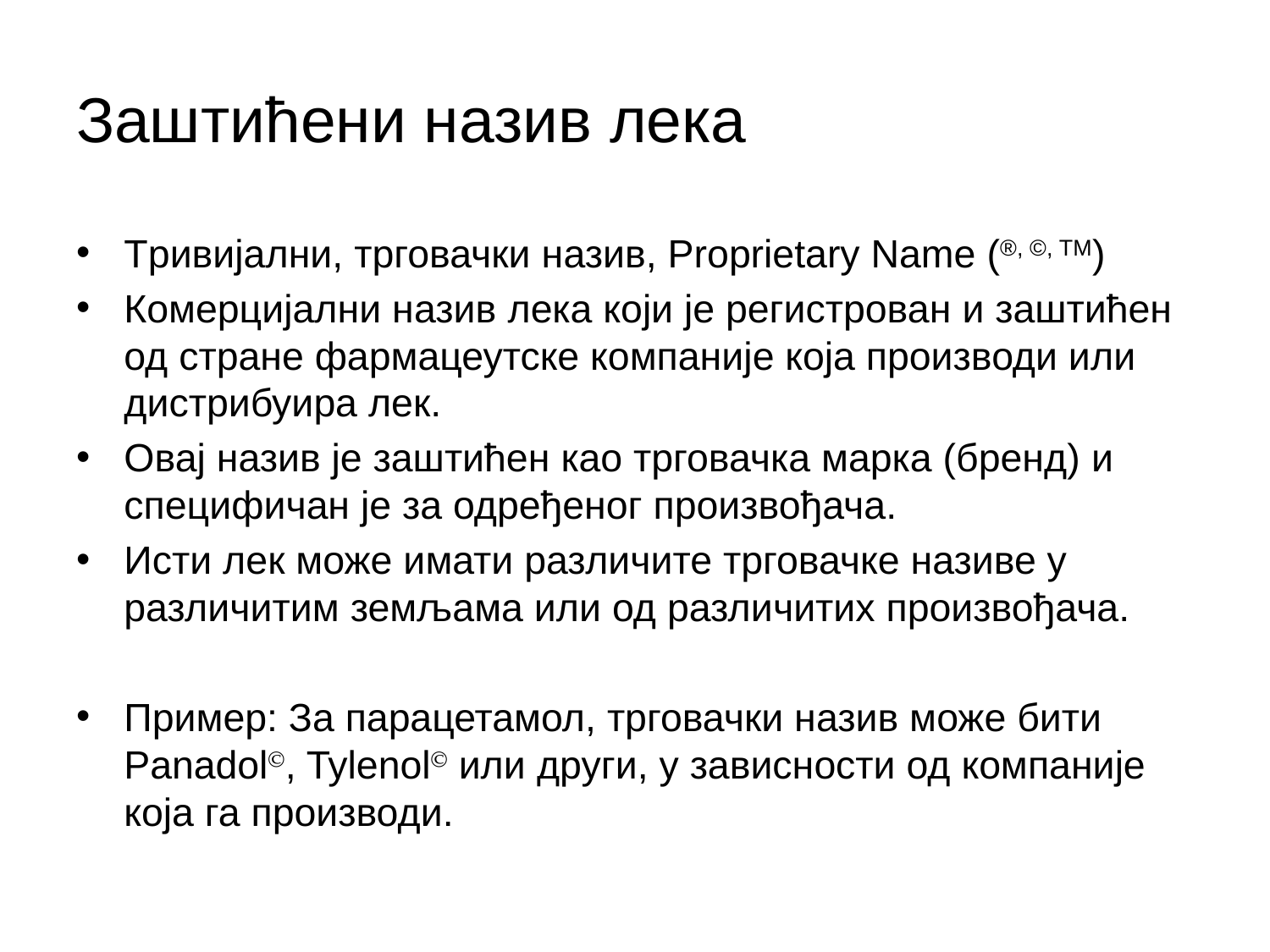

# Заштићени назив лека
Тривијални, трговачки назив, Proprietary Name (®, ©, ТМ)
Комерцијални назив лека који је регистрован и заштићен од стране фармацеутске компаније која производи или дистрибуира лек.
Овај назив је заштићен као трговачка марка (бренд) и специфичан је за одређеног произвођача.
Исти лек може имати различите трговачке називе у различитим земљама или од различитих произвођача.

Пример: За парацетамол, трговачки назив може бити Panadol©, Tylenol© или други, у зависности од компаније која га производи.